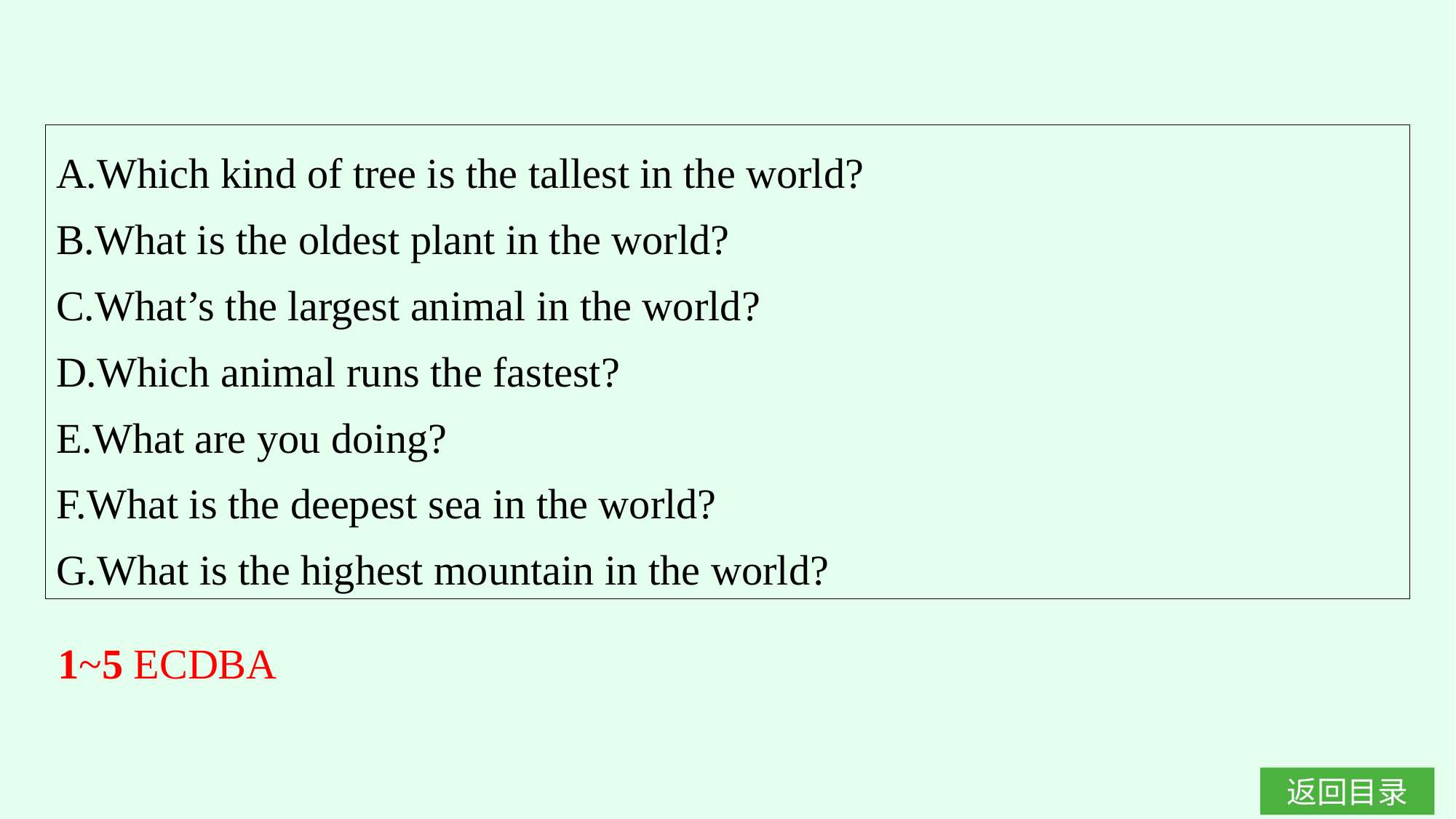

A.Which kind of tree is the tallest in the world?
B.What is the oldest plant in the world?
C.What’s the largest animal in the world?
D.Which animal runs the fastest?
E.What are you doing?
F.What is the deepest sea in the world?
G.What is the highest mountain in the world?
1~5 ECDBA